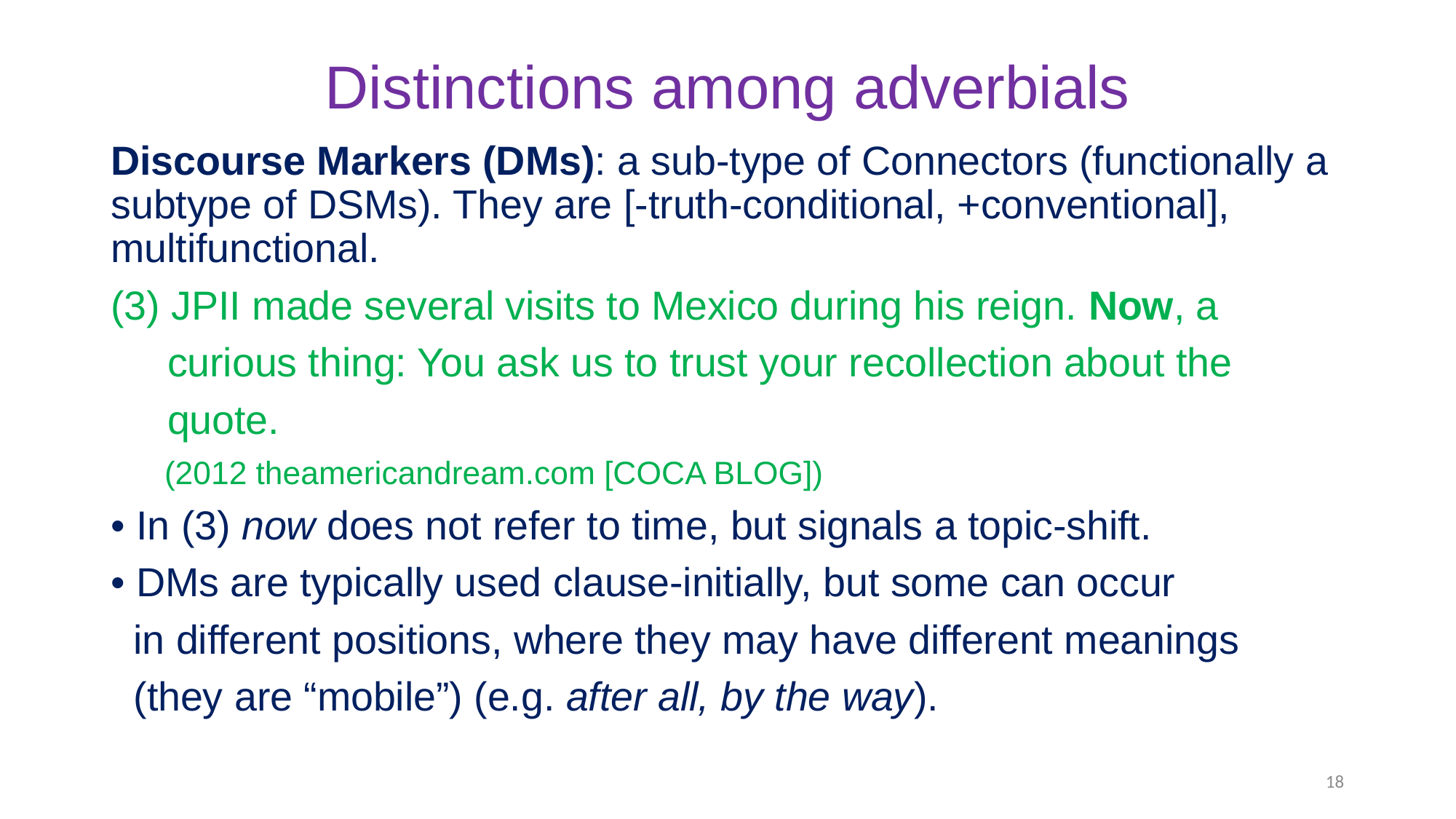

# Distinctions among adverbials
Discourse Markers (DMs): a sub-type of Connectors (functionally a subtype of DSMs). They are [-truth-conditional, +conventional], multifunctional.
(3) JPII made several visits to Mexico during his reign. Now, a
     curious thing: You ask us to trust your recollection about the
     quote.
      (2012 theamericandream.com [COCA BLOG])
• In (3) now does not refer to time, but signals a topic-shift.
• DMs are typically used clause-initially, but some can occur
  in different positions, where they may have different meanings
  (they are “mobile”) (e.g. after all, by the way).

18